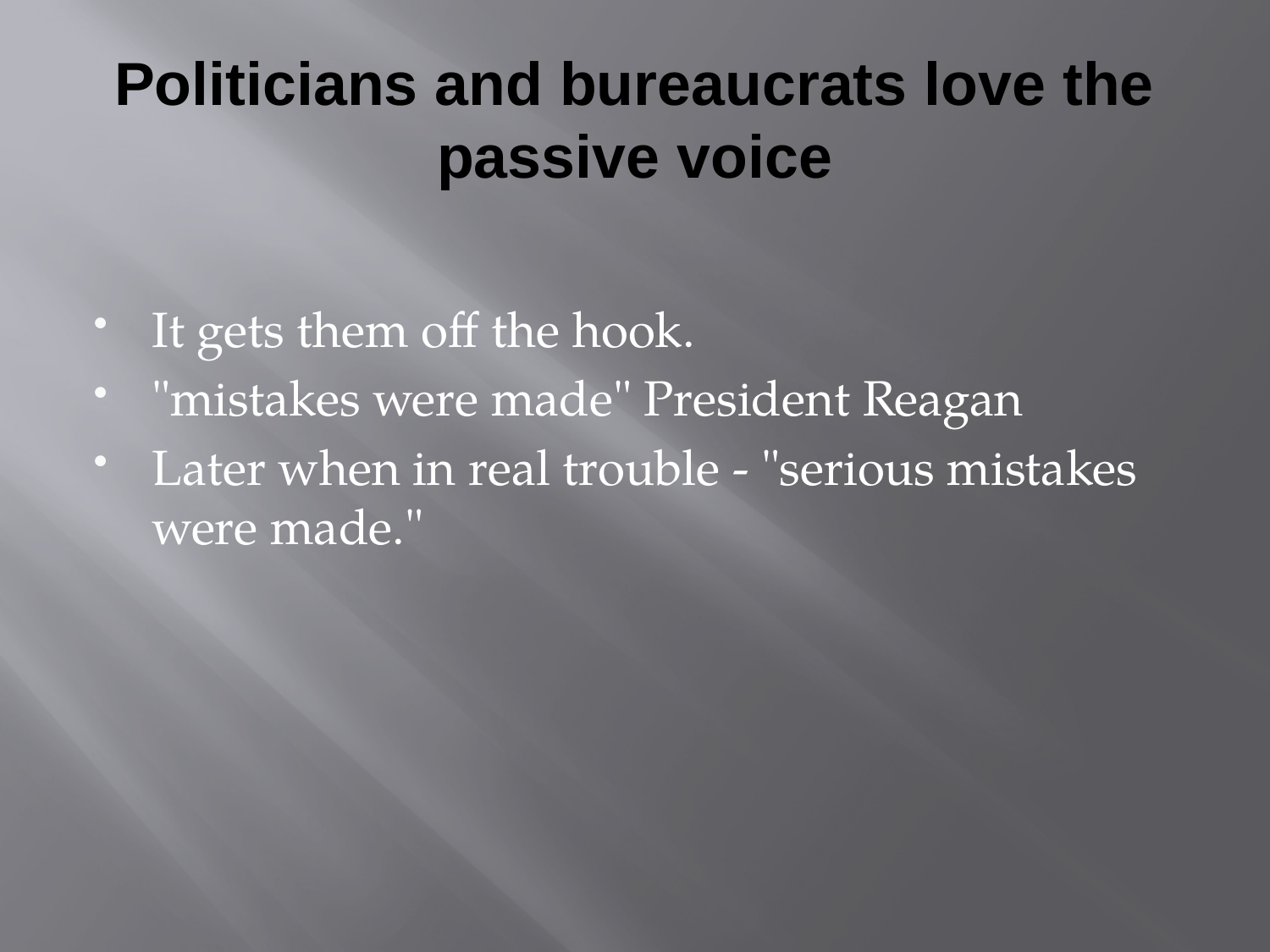

# Politicians and bureaucrats love the passive voice

It gets them off the hook.
"mistakes were made" President Reagan
Later when in real trouble - "serious mistakes were made."